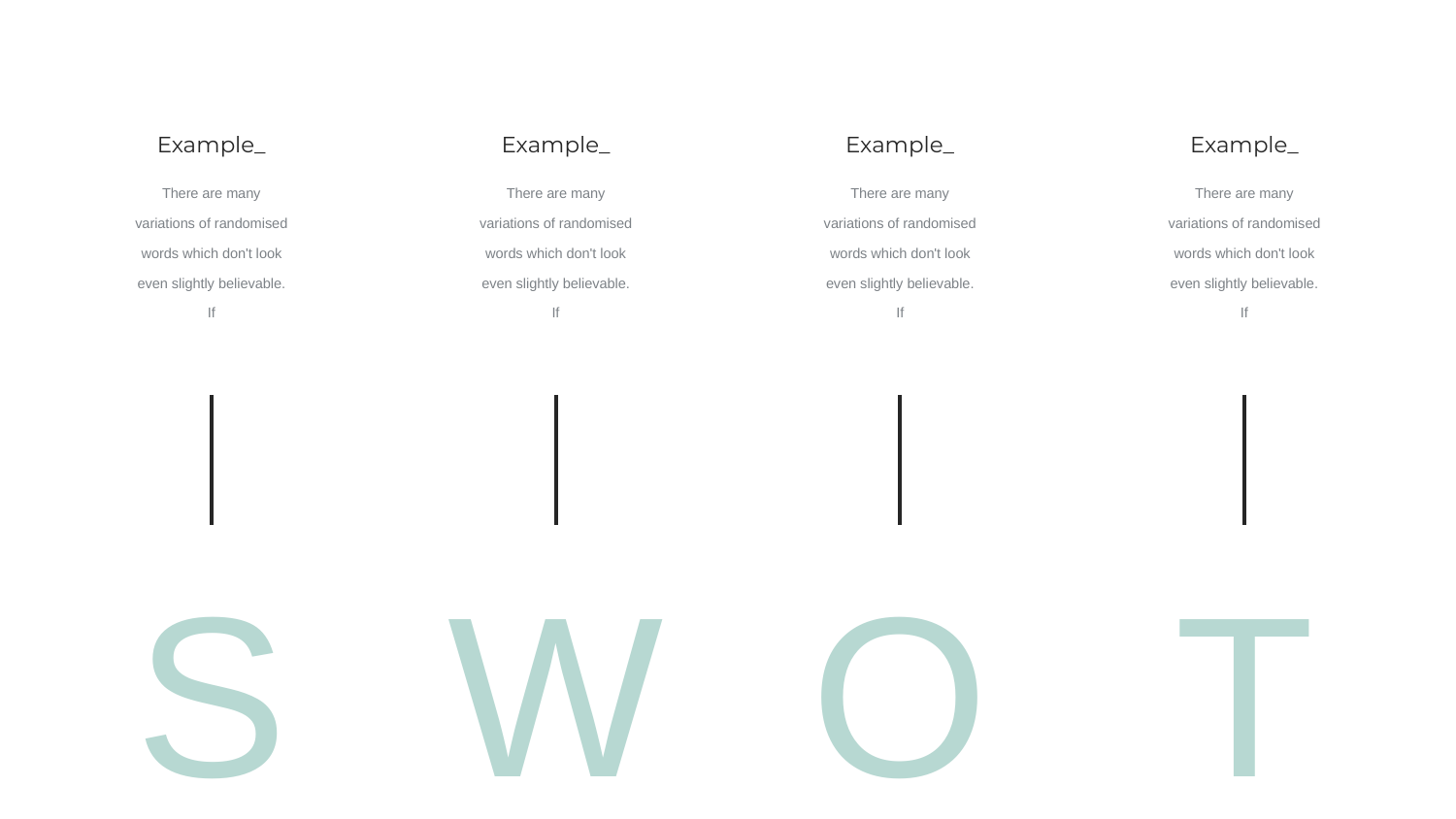

Example_
There are many variations of randomised words which don't look even slightly believable. If
S
Example_
There are many variations of randomised words which don't look even slightly believable. If
W
Example_
There are many variations of randomised words which don't look even slightly believable. If
O
Example_
There are many variations of randomised words which don't look even slightly believable. If
T